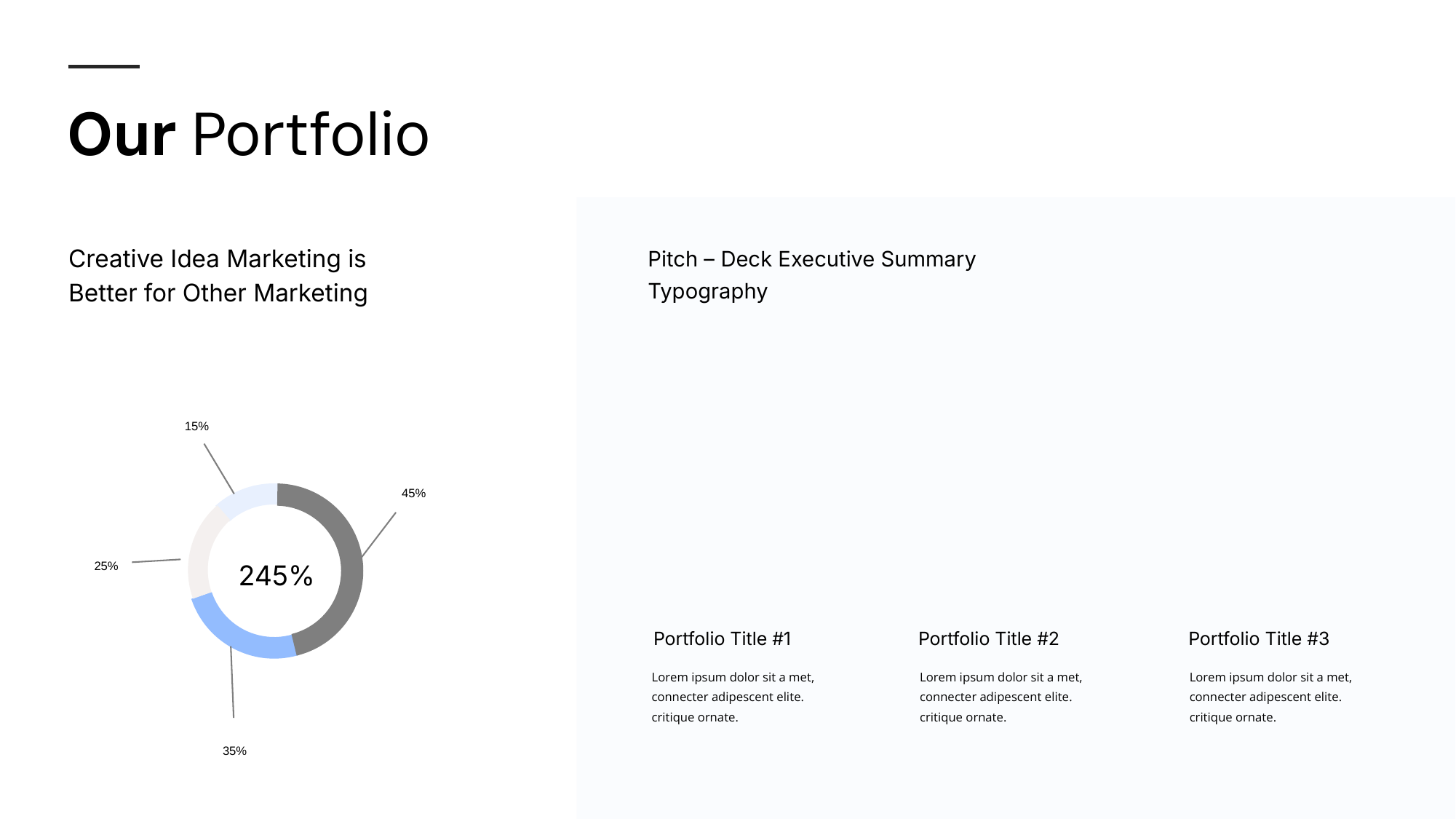

Our Portfolio

Creative Idea Marketing is Better for Other Marketing
Pitch – Deck Executive Summary Typography

15%

45%

25%
245%

Portfolio Title #1
Portfolio Title #2
Portfolio Title #3

Lorem ipsum dolor sit a met, connecter adipescent elite. critique ornate.
Lorem ipsum dolor sit a met, connecter adipescent elite. critique ornate.
Lorem ipsum dolor sit a met, connecter adipescent elite. critique ornate.
35%